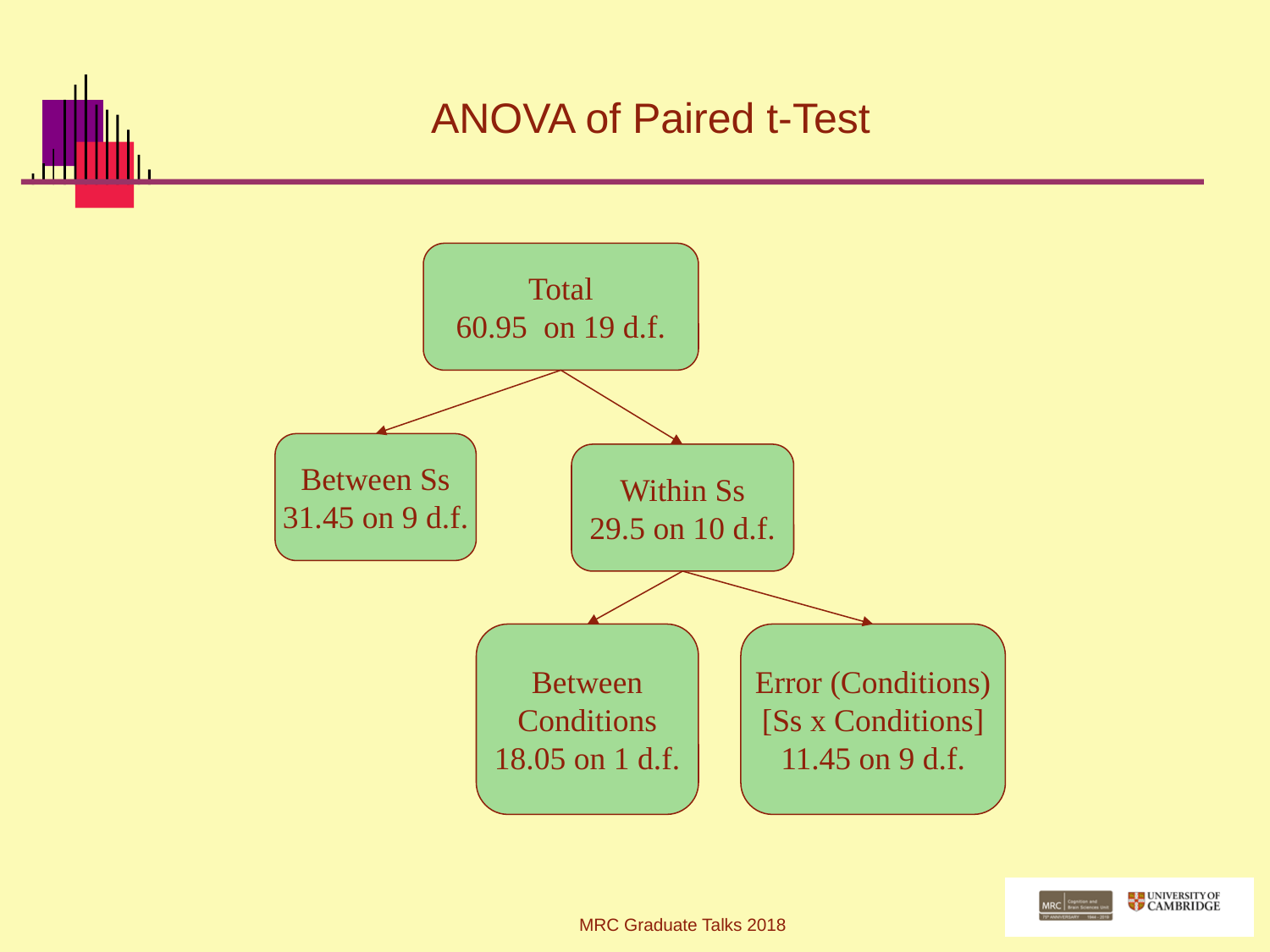

ANOVA of Paired t-Test
Total
60.95  on 19 d.f.
Between Ss
31.45 on 9 d.f.
Within Ss
29.5 on 10 d.f.
Between
Conditions
18.05 on 1 d.f.
Error (Conditions)
[Ss x Conditions]
11.45 on 9 d.f.

MRC Graduate Talks 2018